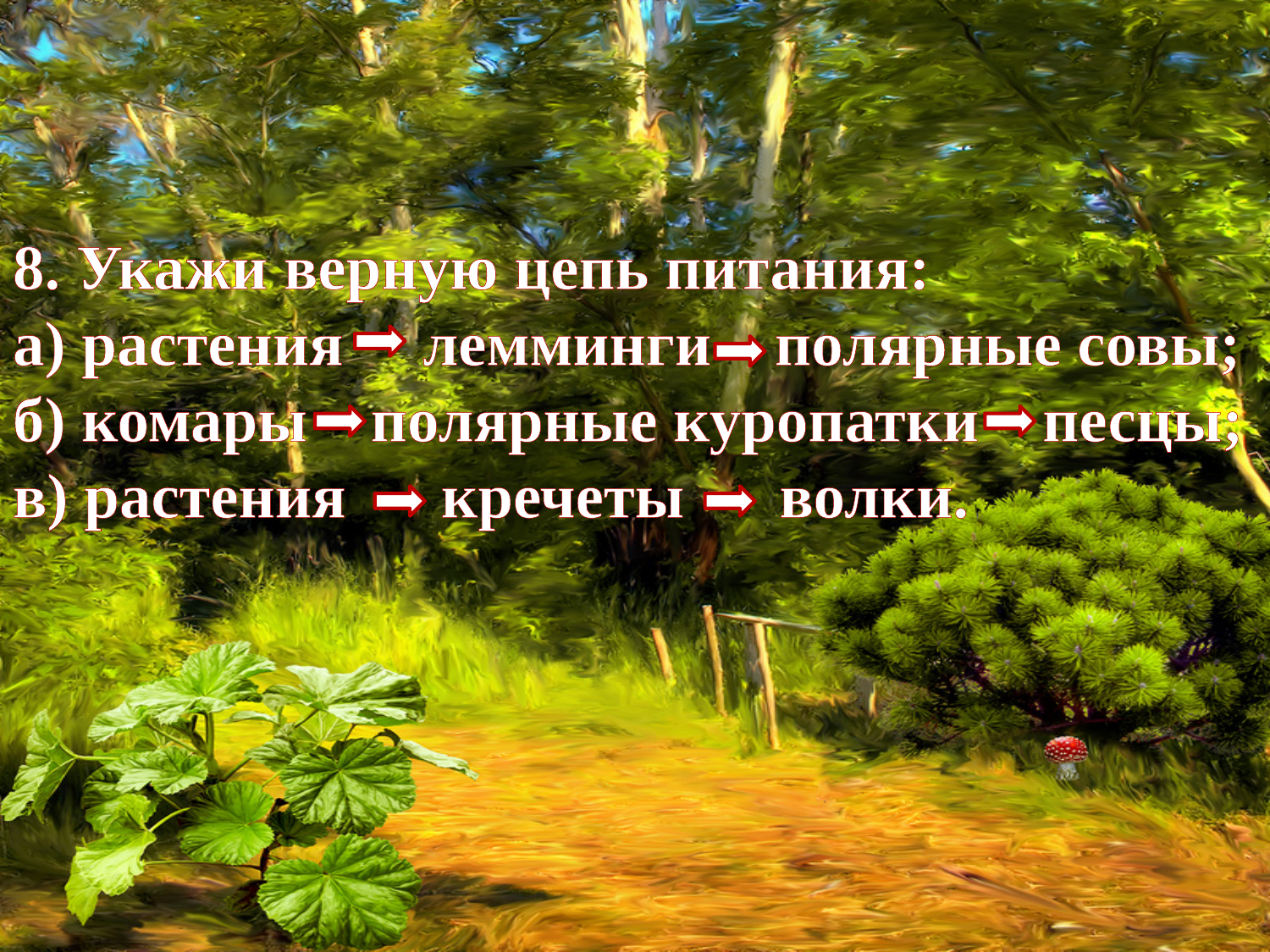

#
8. Укажи верную цепь питания:
а) растения     лемминги    полярные совы;
б) комары    полярные куропатки    песцы;
в) растения      кречеты      волки.